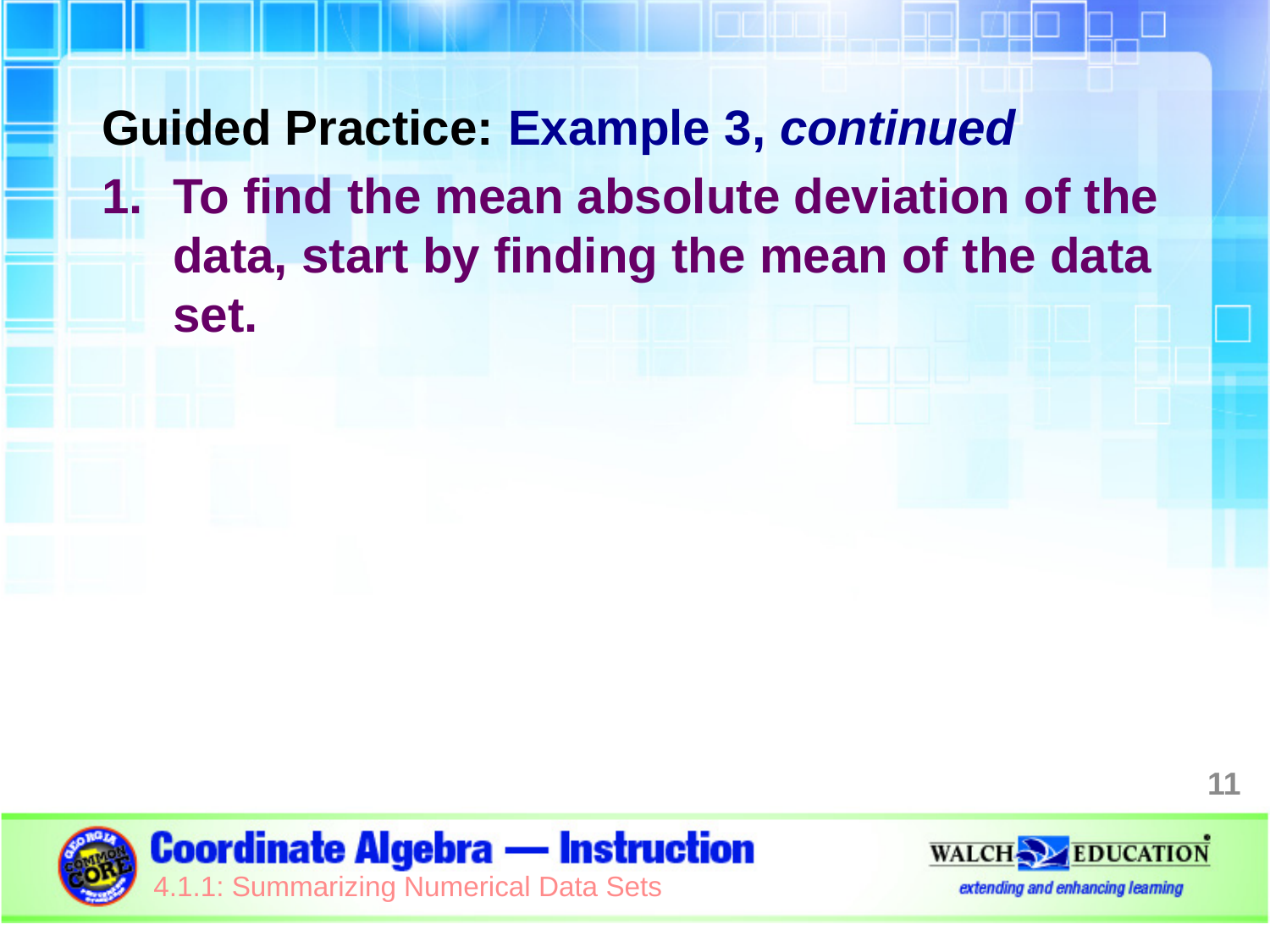

Guided Practice: Example 3, continued
To find the mean absolute deviation of the data, start by finding the mean of the data set.

11
4.1.1: Summarizing Numerical Data Sets